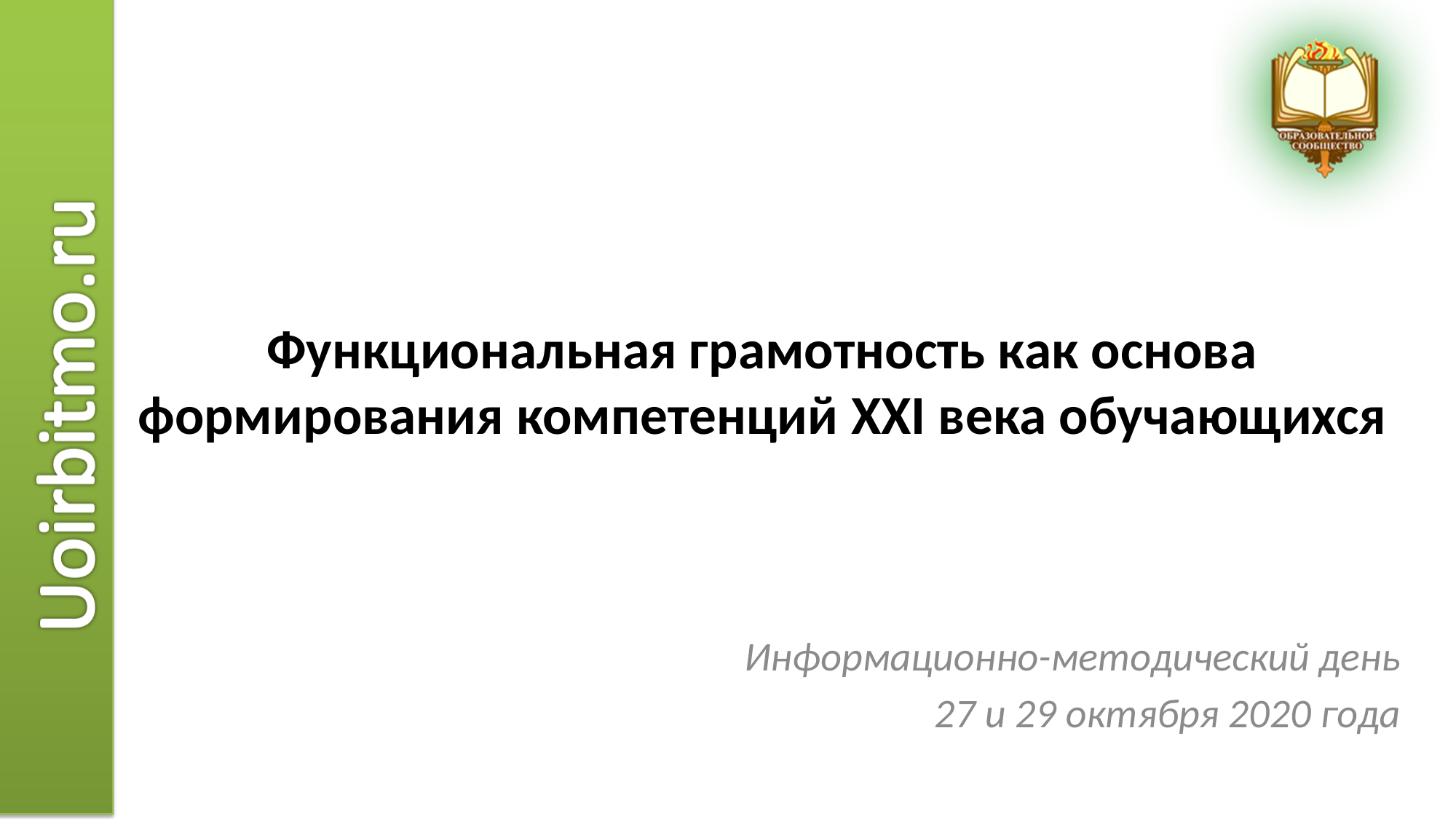

# Функциональная грамотность как основа формирования компетенций XXI века обучающихся
Информационно-методический день
27 и 29 октября 2020 года